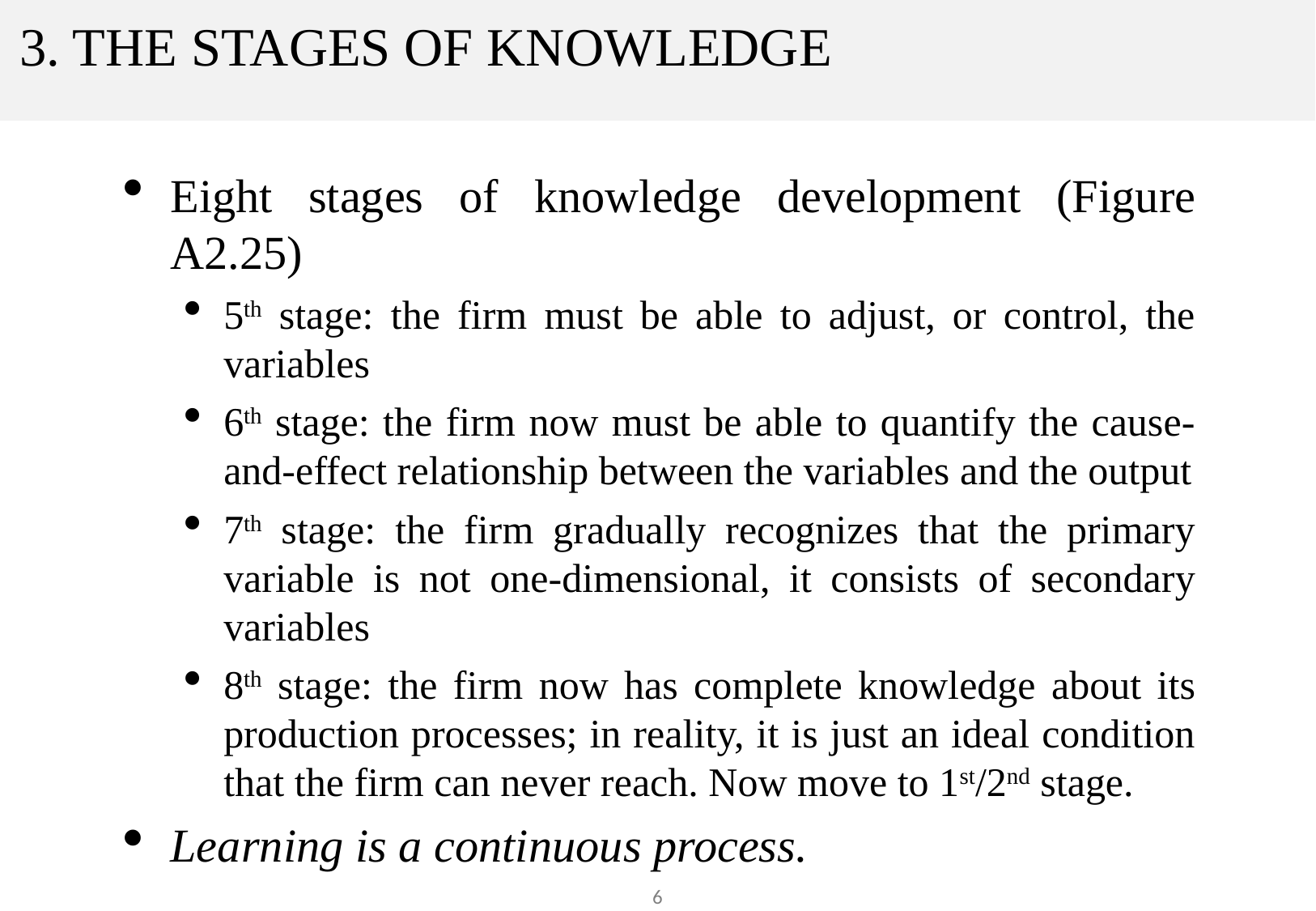

# 3. THE STAGES OF KNOWLEDGE
Eight stages of knowledge development (Figure A2.25)
5th stage: the firm must be able to adjust, or control, the variables
6th stage: the firm now must be able to quantify the cause-and-effect relationship between the variables and the output
7th stage: the firm gradually recognizes that the primary variable is not one-dimensional, it consists of secondary variables
8th stage: the firm now has complete knowledge about its production processes; in reality, it is just an ideal condition that the firm can never reach. Now move to 1st/2nd stage.
Learning is a continuous process.